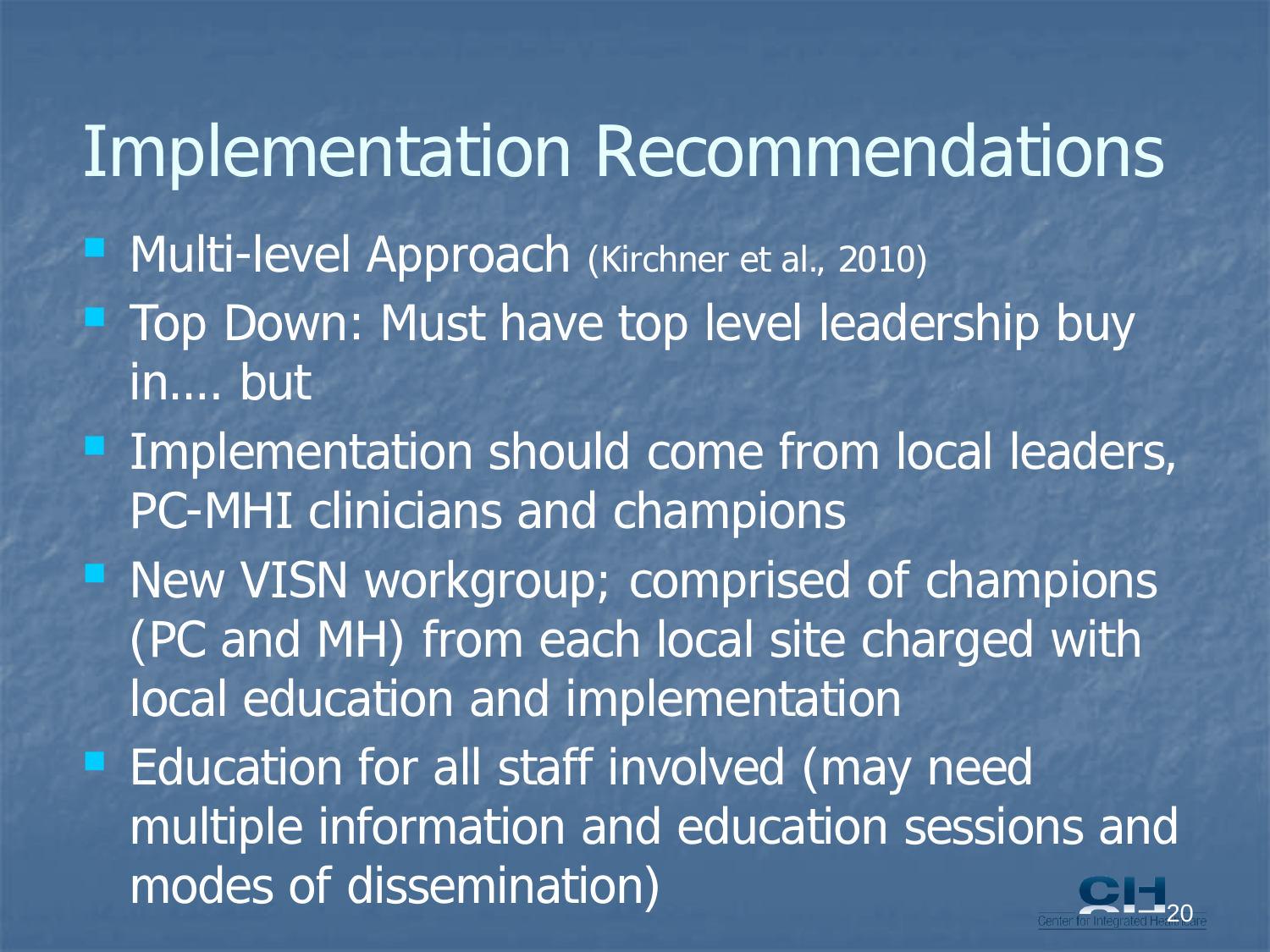

# Implementation Recommendations
Multi-level Approach (Kirchner et al., 2010)
Top Down: Must have top level leadership buy in…. but
Implementation should come from local leaders, PC-MHI clinicians and champions
New VISN workgroup; comprised of champions (PC and MH) from each local site charged with local education and implementation
Education for all staff involved (may need multiple information and education sessions and modes of dissemination)
20